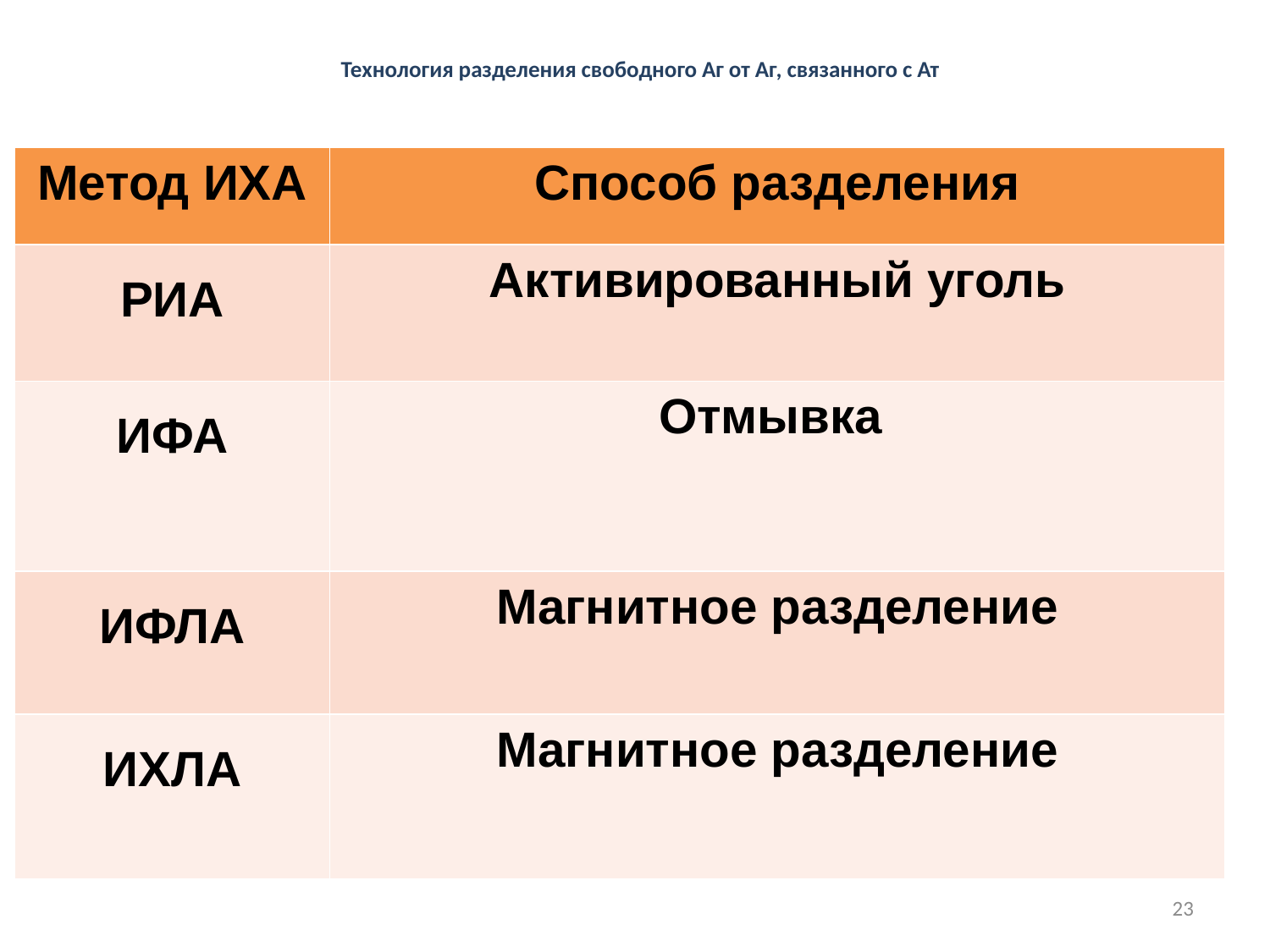

# Технология разделения свободного Аг от Аг, связанного с Ат
| Метод ИХА | Способ разделения |
| --- | --- |
| РИА | Активированный уголь |
| ИФА | Отмывка |
| ИФЛА | Магнитное разделение |
| ИХЛА | Магнитное разделение |
23